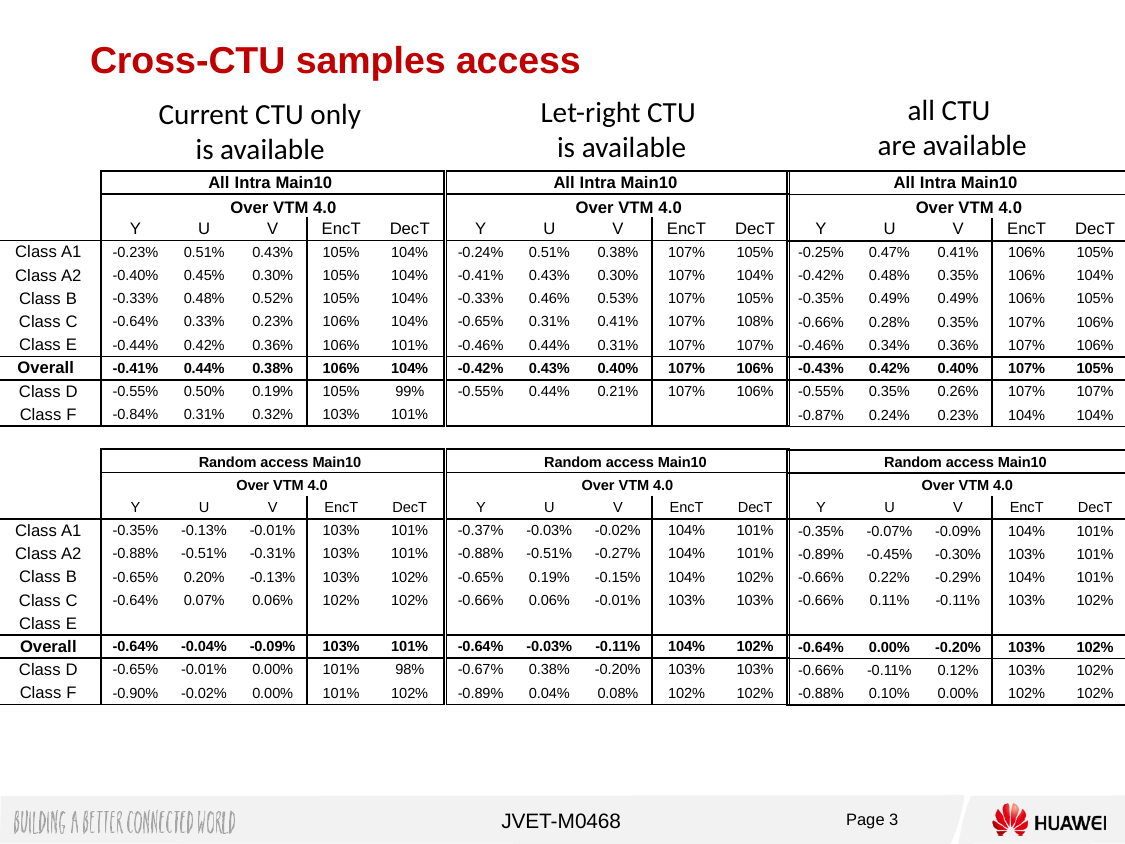

Cross-CTU samples access
all CTU
are available
Let-right CTU
is available
Current CTU only
is available
|  | All Intra Main10 |  |  |  |  |
| --- | --- | --- | --- | --- | --- |
|  | Over VTM 4.0 |  |  |  |  |
|  | Y | U | V | EncT | DecT |
| Class A1 | -0.23% | 0.51% | 0.43% | 105% | 104% |
| Class A2 | -0.40% | 0.45% | 0.30% | 105% | 104% |
| Class B | -0.33% | 0.48% | 0.52% | 105% | 104% |
| Class C | -0.64% | 0.33% | 0.23% | 106% | 104% |
| Class E | -0.44% | 0.42% | 0.36% | 106% | 101% |
| Overall | -0.41% | 0.44% | 0.38% | 106% | 104% |
| Class D | -0.55% | 0.50% | 0.19% | 105% | 99% |
| Class F | -0.84% | 0.31% | 0.32% | 103% | 101% |
|  |  |  |  |  |  |
|  | Random access Main10 |  |  |  |  |
|  | Over VTM 4.0 |  |  |  |  |
|  | Y | U | V | EncT | DecT |
| Class A1 | -0.35% | -0.13% | -0.01% | 103% | 101% |
| Class A2 | -0.88% | -0.51% | -0.31% | 103% | 101% |
| Class B | -0.65% | 0.20% | -0.13% | 103% | 102% |
| Class C | -0.64% | 0.07% | 0.06% | 102% | 102% |
| Class E |  |  |  |  |  |
| Overall | -0.64% | -0.04% | -0.09% | 103% | 101% |
| Class D | -0.65% | -0.01% | 0.00% | 101% | 98% |
| Class F | -0.90% | -0.02% | 0.00% | 101% | 102% |
| All Intra Main10 |  |  |  |  |
| --- | --- | --- | --- | --- |
| Over VTM 4.0 |  |  |  |  |
| Y | U | V | EncT | DecT |
| -0.24% | 0.51% | 0.38% | 107% | 105% |
| -0.41% | 0.43% | 0.30% | 107% | 104% |
| -0.33% | 0.46% | 0.53% | 107% | 105% |
| -0.65% | 0.31% | 0.41% | 107% | 108% |
| -0.46% | 0.44% | 0.31% | 107% | 107% |
| -0.42% | 0.43% | 0.40% | 107% | 106% |
| -0.55% | 0.44% | 0.21% | 107% | 106% |
|  |  |  |  |  |
|  |  |  |  |  |
| Random access Main10 |  |  |  |  |
| Over VTM 4.0 |  |  |  |  |
| Y | U | V | EncT | DecT |
| -0.37% | -0.03% | -0.02% | 104% | 101% |
| -0.88% | -0.51% | -0.27% | 104% | 101% |
| -0.65% | 0.19% | -0.15% | 104% | 102% |
| -0.66% | 0.06% | -0.01% | 103% | 103% |
|  |  |  |  |  |
| -0.64% | -0.03% | -0.11% | 104% | 102% |
| -0.67% | 0.38% | -0.20% | 103% | 103% |
| -0.89% | 0.04% | 0.08% | 102% | 102% |
| All Intra Main10 |  |  |  |  |
| --- | --- | --- | --- | --- |
| Over VTM 4.0 |  |  |  |  |
| Y | U | V | EncT | DecT |
| -0.25% | 0.47% | 0.41% | 106% | 105% |
| -0.42% | 0.48% | 0.35% | 106% | 104% |
| -0.35% | 0.49% | 0.49% | 106% | 105% |
| -0.66% | 0.28% | 0.35% | 107% | 106% |
| -0.46% | 0.34% | 0.36% | 107% | 106% |
| -0.43% | 0.42% | 0.40% | 107% | 105% |
| -0.55% | 0.35% | 0.26% | 107% | 107% |
| -0.87% | 0.24% | 0.23% | 104% | 104% |
|  |  |  |  |  |
| Random access Main10 |  |  |  |  |
| Over VTM 4.0 |  |  |  |  |
| Y | U | V | EncT | DecT |
| -0.35% | -0.07% | -0.09% | 104% | 101% |
| -0.89% | -0.45% | -0.30% | 103% | 101% |
| -0.66% | 0.22% | -0.29% | 104% | 101% |
| -0.66% | 0.11% | -0.11% | 103% | 102% |
|  |  |  |  |  |
| -0.64% | 0.00% | -0.20% | 103% | 102% |
| -0.66% | -0.11% | 0.12% | 103% | 102% |
| -0.88% | 0.10% | 0.00% | 102% | 102% |